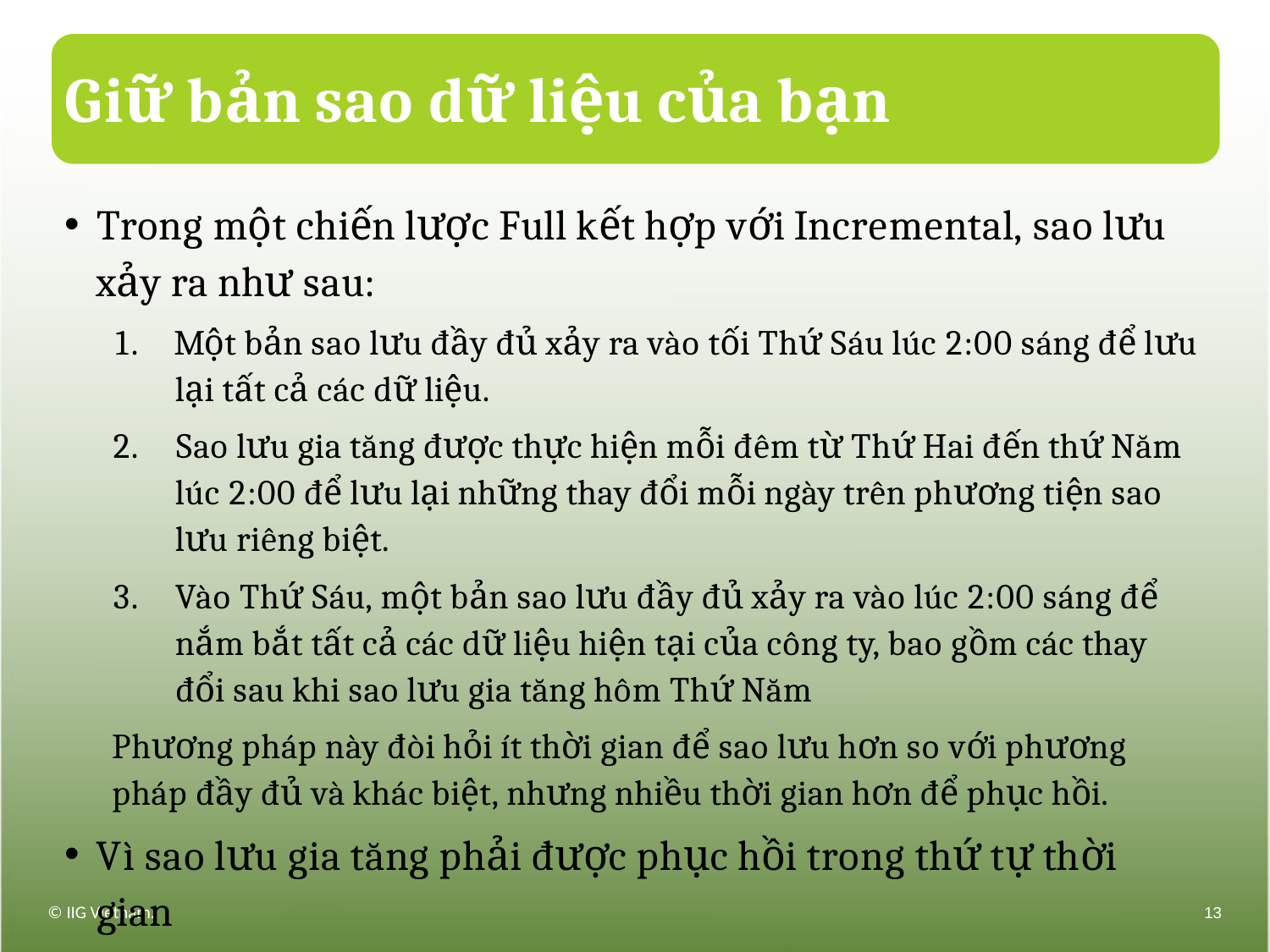

# Giữ bản sao dữ liệu của bạn
Trong một chiến lược Full kết hợp với Incremental, sao lưu xảy ra như sau:
Một bản sao lưu đầy đủ xảy ra vào tối Thứ Sáu lúc 2:00 sáng để lưu lại tất cả các dữ liệu.
Sao lưu gia tăng được thực hiện mỗi đêm từ Thứ Hai đến thứ Năm lúc 2:00 để lưu lại những thay đổi mỗi ngày trên phương tiện sao lưu riêng biệt.
Vào Thứ Sáu, một bản sao lưu đầy đủ xảy ra vào lúc 2:00 sáng để nắm bắt tất cả các dữ liệu hiện tại của công ty, bao gồm các thay đổi sau khi sao lưu gia tăng hôm Thứ Năm
Phương pháp này đòi hỏi ít thời gian để sao lưu hơn so với phương pháp đầy đủ và khác biệt, nhưng nhiều thời gian hơn để phục hồi.
Vì sao lưu gia tăng phải được phục hồi trong thứ tự thời gian
Đảm bảo rằng chúng được xác định đầy đủ và chính xác
© IIG Vietnam.
13